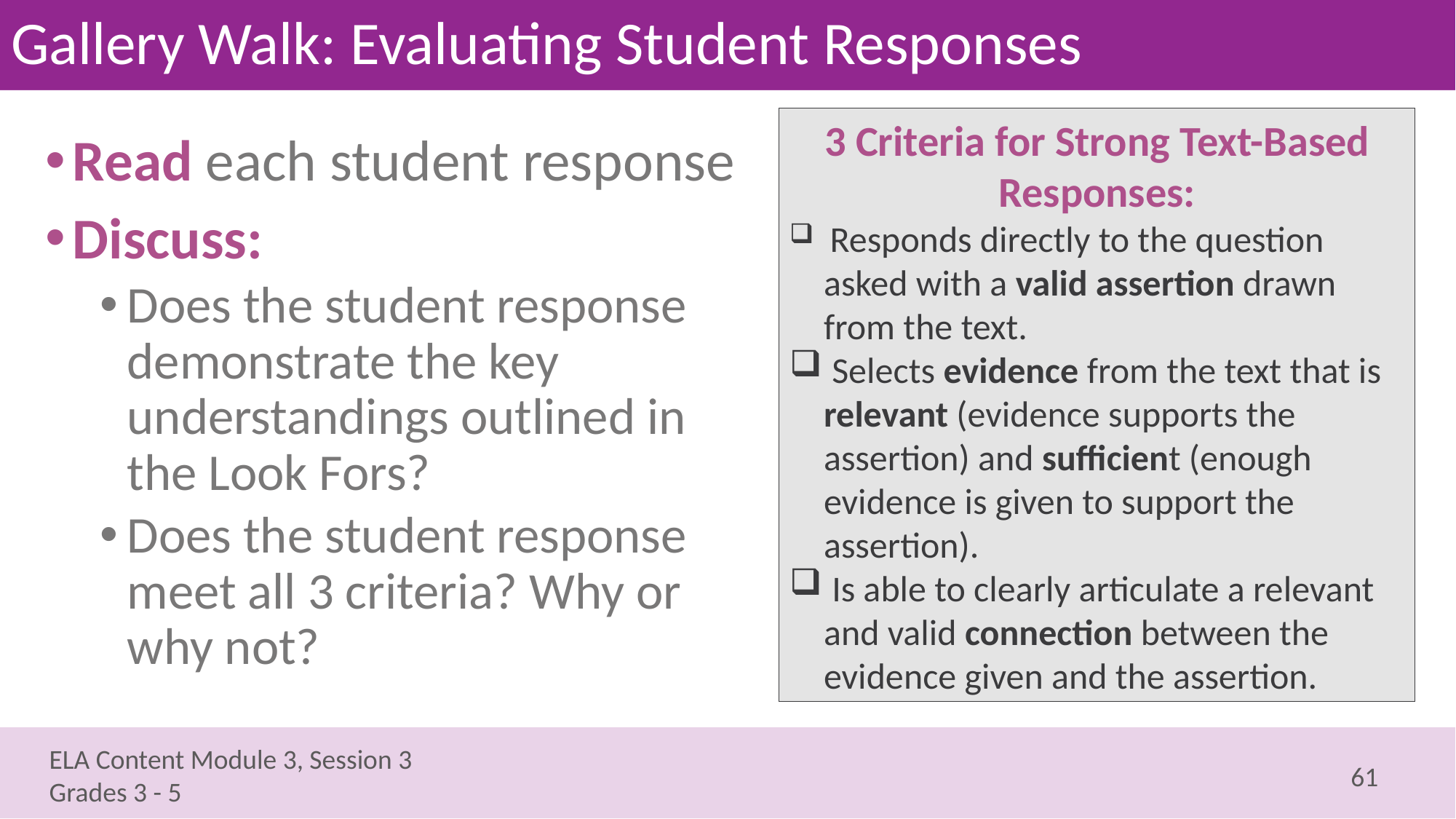

# Gallery Walk: Evaluating Student Responses
3 Criteria for Strong Text-Based Responses:
 Responds directly to the question asked with a valid assertion drawn from the text.
 Selects evidence from the text that is relevant (evidence supports the assertion) and sufficient (enough evidence is given to support the assertion).
 Is able to clearly articulate a relevant and valid connection between the evidence given and the assertion.
Read each student response
Discuss:
Does the student response demonstrate the key understandings outlined in the Look Fors?
Does the student response meet all 3 criteria? Why or why not?

61